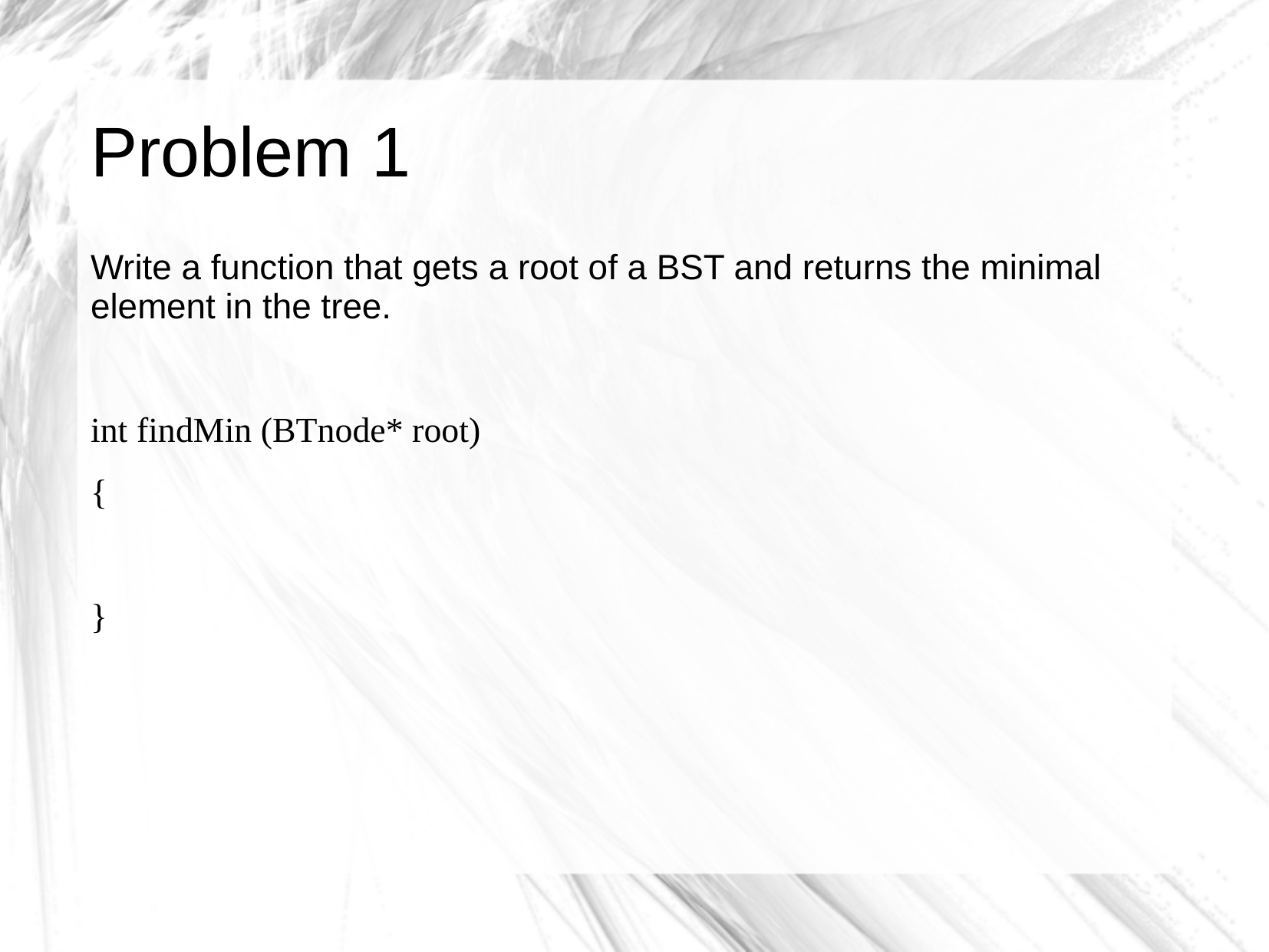

# Problem 1
Write a function that gets a root of a BST and returns the minimal element in the tree.

int findMin (BTnode* root)
{

}